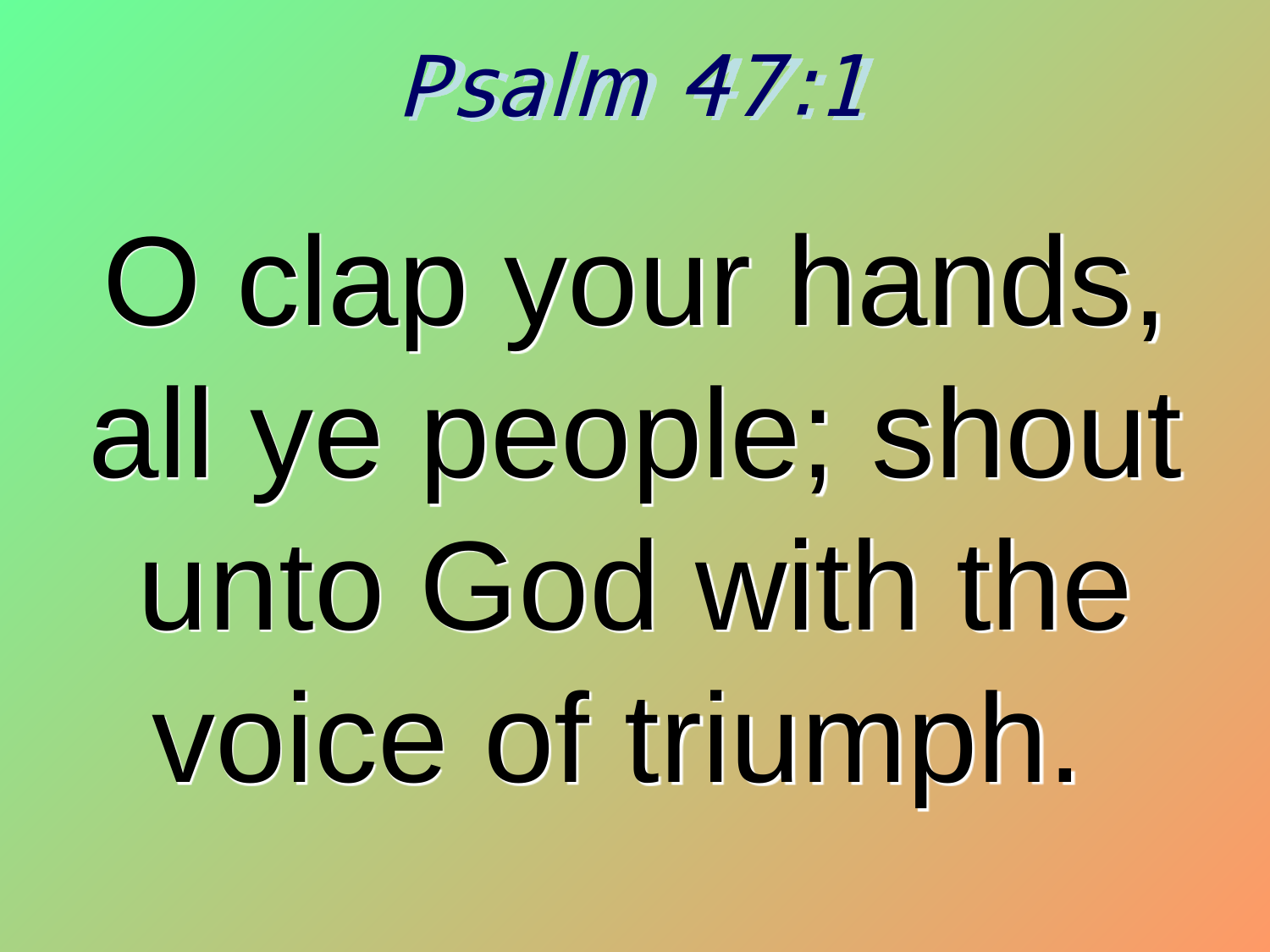

Psalm 47:1
O clap your hands, all ye people; shout unto God with the voice of triumph.